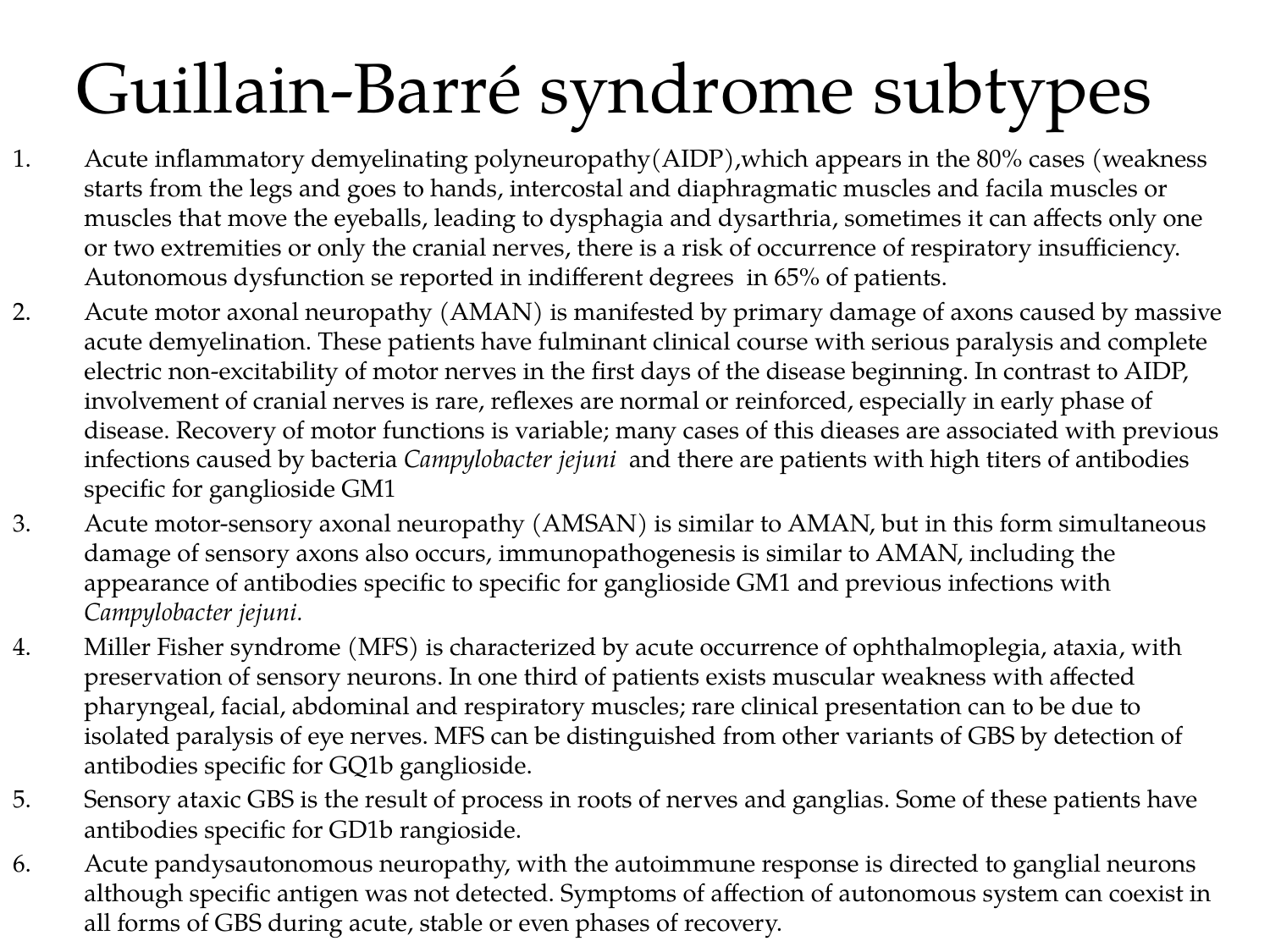

# Guillain-Barré syndrome subtypes
Acute inflammatory demyelinating polyneuropathy(AIDP),which appears in the 80% cases (weakness starts from the legs and goes to hands, intercostal and diaphragmatic muscles and facila muscles or muscles that move the eyeballs, leading to dysphagia and dysarthria, sometimes it can affects only one or two extremities or only the cranial nerves, there is a risk of occurrence of respiratory insufficiency. Autonomous dysfunction se reported in indifferent degrees  in 65% of patients.
Acute motor axonal neuropathy (AMAN) is manifested by primary damage of axons caused by massive acute demyelination. These patients have fulminant clinical course with serious paralysis and complete electric non-excitability of motor nerves in the first days of the disease beginning. In contrast to AIDP, involvement of cranial nerves is rare, reflexes are normal or reinforced, especially in early phase of disease. Recovery of motor functions is variable; many cases of this dieases are associated with previous infections caused by bacteria Campylobacter jejuni  and there are patients with high titers of antibodies specific for ganglioside GM1
Acute motor-sensory axonal neuropathy (AMSAN) is similar to AMAN, but in this form simultaneous damage of sensory axons also occurs, immunopathogenesis is similar to AMAN, including the appearance of antibodies specific to specific for ganglioside GM1 and previous infections with Campylobacter jejuni.
Miller Fisher syndrome (MFS) is characterized by acute occurrence of ophthalmoplegia, ataxia, with preservation of sensory neurons. In one third of patients exists muscular weakness with affected pharyngeal, facial, abdominal and respiratory muscles; rare clinical presentation can to be due to isolated paralysis of eye nerves. MFS can be distinguished from other variants of GBS by detection of antibodies specific for GQ1b ganglioside.
Sensory ataxic GBS is the result of process in roots of nerves and ganglias. Some of these patients have antibodies specific for GD1b rangioside.
Acute pandysautonomous neuropathy, with the autoimmune response is directed to ganglial neurons although specific antigen was not detected. Symptoms of affection of autonomous system can coexist in all forms of GBS during acute, stable or even phases of recovery.